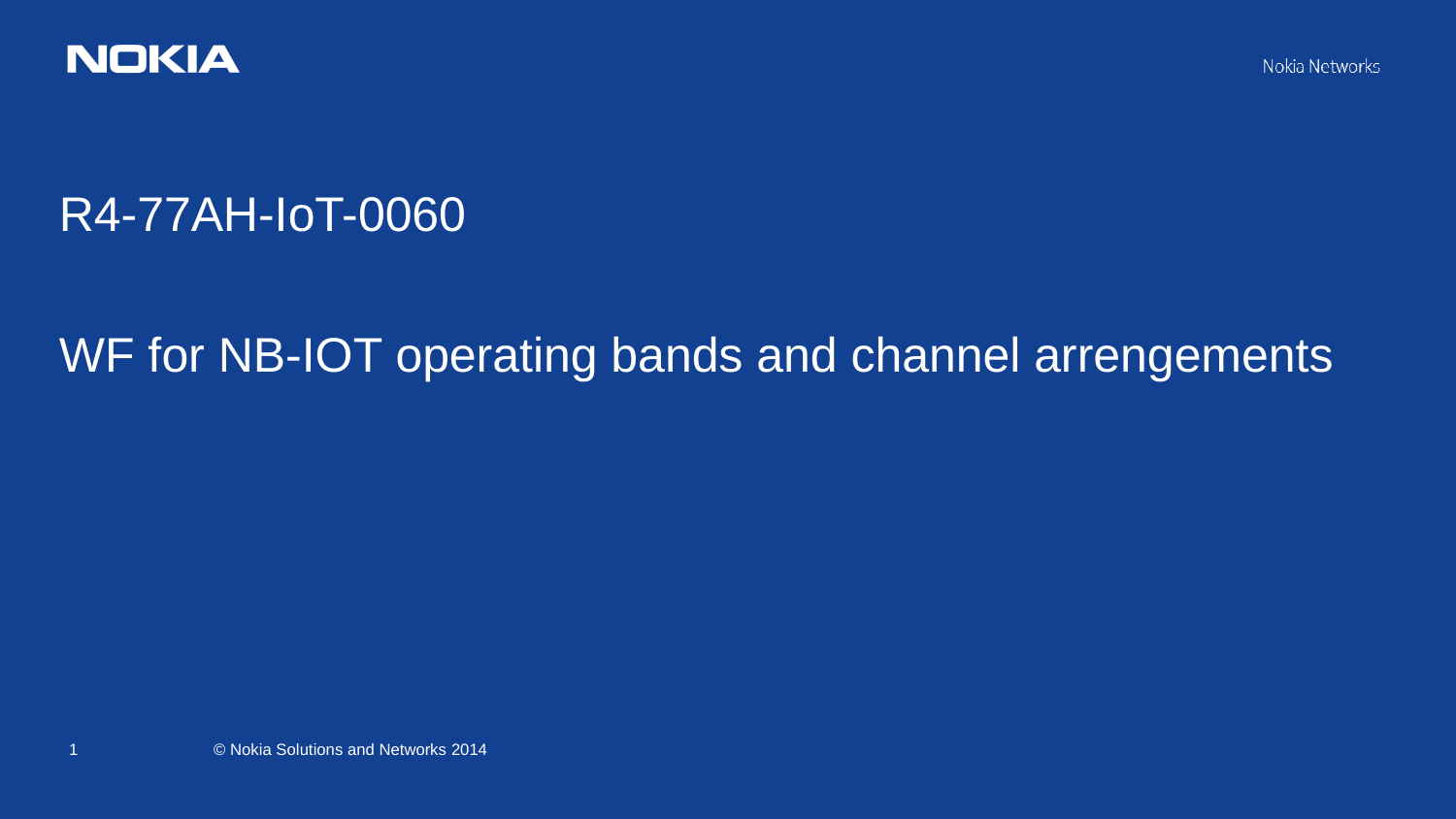

R4-77AH-IoT-0060

WF for NB-IOT operating bands and channel arrengements